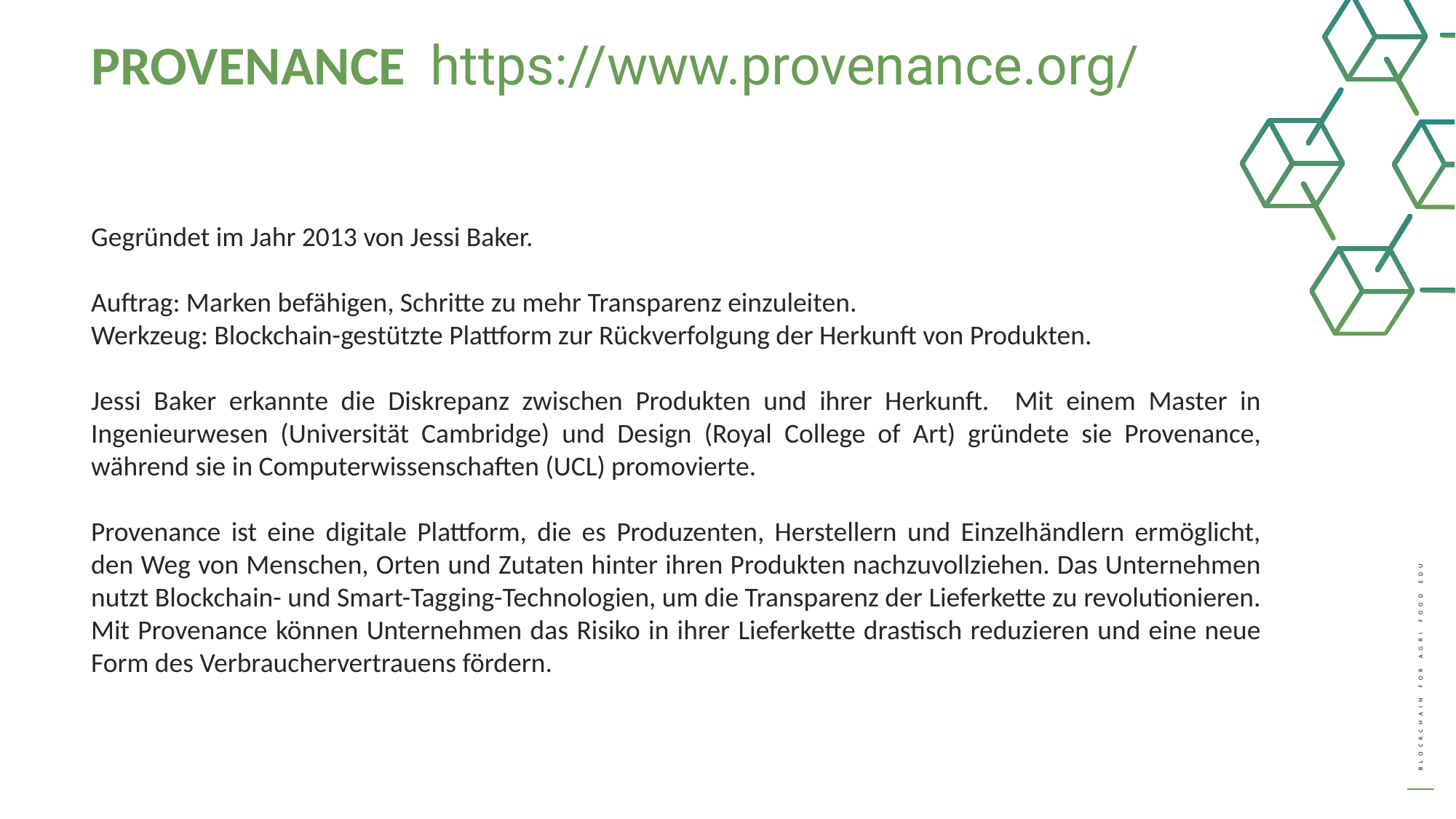

PROVENANCE  https://www.provenance.org/

Gegründet im Jahr 2013 von Jessi Baker.

Auftrag: Marken befähigen, Schritte zu mehr Transparenz einzuleiten.
Werkzeug: Blockchain-gestützte Plattform zur Rückverfolgung der Herkunft von Produkten.

Jessi Baker erkannte die Diskrepanz zwischen Produkten und ihrer Herkunft.  Mit einem Master in Ingenieurwesen (Universität Cambridge) und Design (Royal College of Art) gründete sie Provenance, während sie in Computerwissenschaften (UCL) promovierte.

Provenance ist eine digitale Plattform, die es Produzenten, Herstellern und Einzelhändlern ermöglicht, den Weg von Menschen, Orten und Zutaten hinter ihren Produkten nachzuvollziehen. Das Unternehmen nutzt Blockchain- und Smart-Tagging-Technologien, um die Transparenz der Lieferkette zu revolutionieren. Mit Provenance können Unternehmen das Risiko in ihrer Lieferkette drastisch reduzieren und eine neue Form des Verbrauchervertrauens fördern.